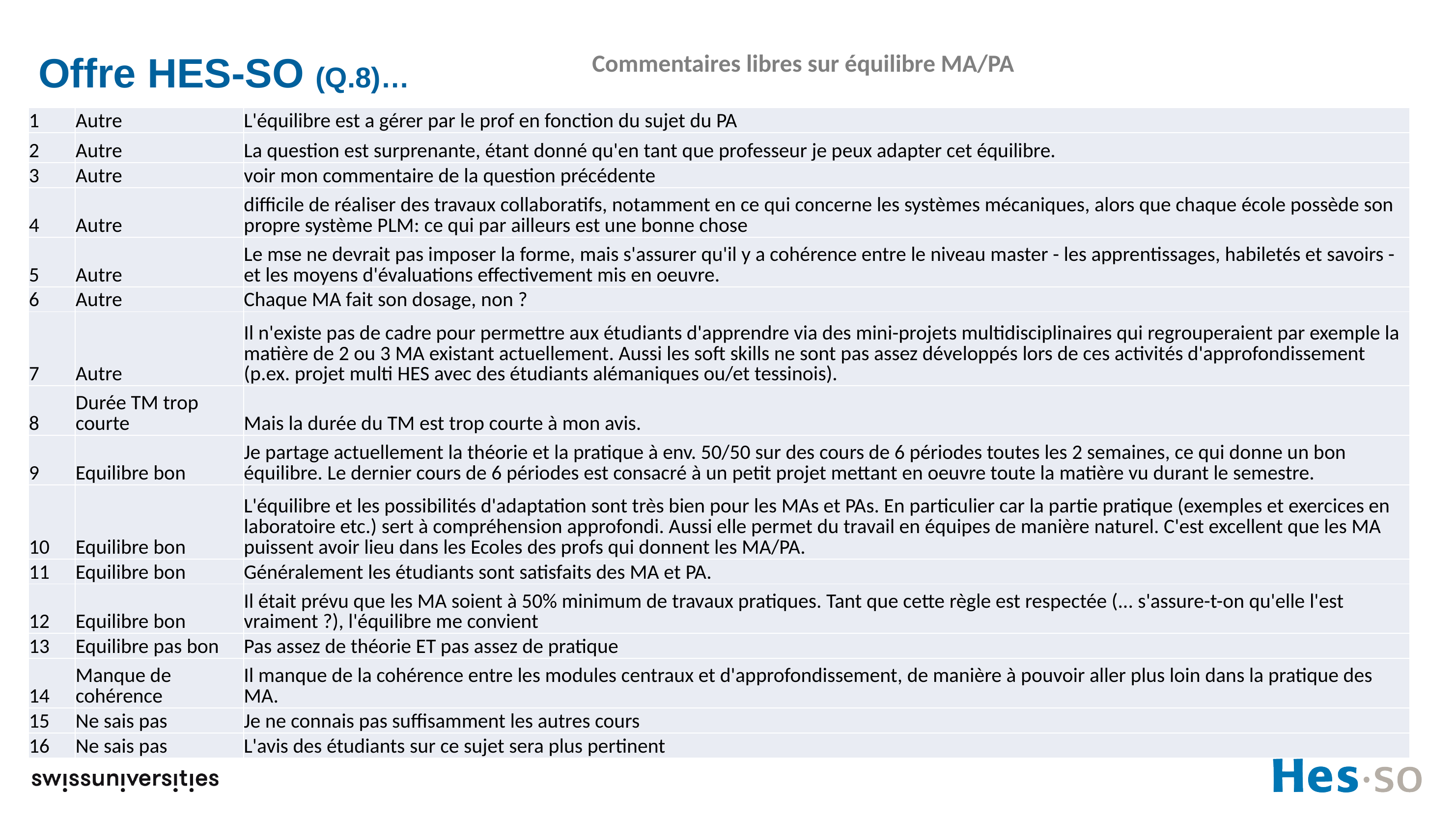

# Offre HES-SO (Q.8)…
Commentaires libres sur équilibre MA/PA
| 1 | Autre | L'équilibre est a gérer par le prof en fonction du sujet du PA |
| --- | --- | --- |
| 2 | Autre | La question est surprenante, étant donné qu'en tant que professeur je peux adapter cet équilibre. |
| 3 | Autre | voir mon commentaire de la question précédente |
| 4 | Autre | difficile de réaliser des travaux collaboratifs, notamment en ce qui concerne les systèmes mécaniques, alors que chaque école possède son propre système PLM: ce qui par ailleurs est une bonne chose |
| 5 | Autre | Le mse ne devrait pas imposer la forme, mais s'assurer qu'il y a cohérence entre le niveau master - les apprentissages, habiletés et savoirs - et les moyens d'évaluations effectivement mis en oeuvre. |
| 6 | Autre | Chaque MA fait son dosage, non ? |
| 7 | Autre | Il n'existe pas de cadre pour permettre aux étudiants d'apprendre via des mini-projets multidisciplinaires qui regrouperaient par exemple la matière de 2 ou 3 MA existant actuellement. Aussi les soft skills ne sont pas assez développés lors de ces activités d'approfondissement (p.ex. projet multi HES avec des étudiants alémaniques ou/et tessinois). |
| 8 | Durée TM trop courte | Mais la durée du TM est trop courte à mon avis. |
| 9 | Equilibre bon | Je partage actuellement la théorie et la pratique à env. 50/50 sur des cours de 6 périodes toutes les 2 semaines, ce qui donne un bon équilibre. Le dernier cours de 6 périodes est consacré à un petit projet mettant en oeuvre toute la matière vu durant le semestre. |
| 10 | Equilibre bon | L'équilibre et les possibilités d'adaptation sont très bien pour les MAs et PAs. En particulier car la partie pratique (exemples et exercices en laboratoire etc.) sert à compréhension approfondi. Aussi elle permet du travail en équipes de manière naturel. C'est excellent que les MA puissent avoir lieu dans les Ecoles des profs qui donnent les MA/PA. |
| 11 | Equilibre bon | Généralement les étudiants sont satisfaits des MA et PA. |
| 12 | Equilibre bon | Il était prévu que les MA soient à 50% minimum de travaux pratiques. Tant que cette règle est respectée (... s'assure-t-on qu'elle l'est vraiment ?), l'équilibre me convient |
| 13 | Equilibre pas bon | Pas assez de théorie ET pas assez de pratique |
| 14 | Manque de cohérence | Il manque de la cohérence entre les modules centraux et d'approfondissement, de manière à pouvoir aller plus loin dans la pratique des MA. |
| 15 | Ne sais pas | Je ne connais pas suffisamment les autres cours |
| 16 | Ne sais pas | L'avis des étudiants sur ce sujet sera plus pertinent |